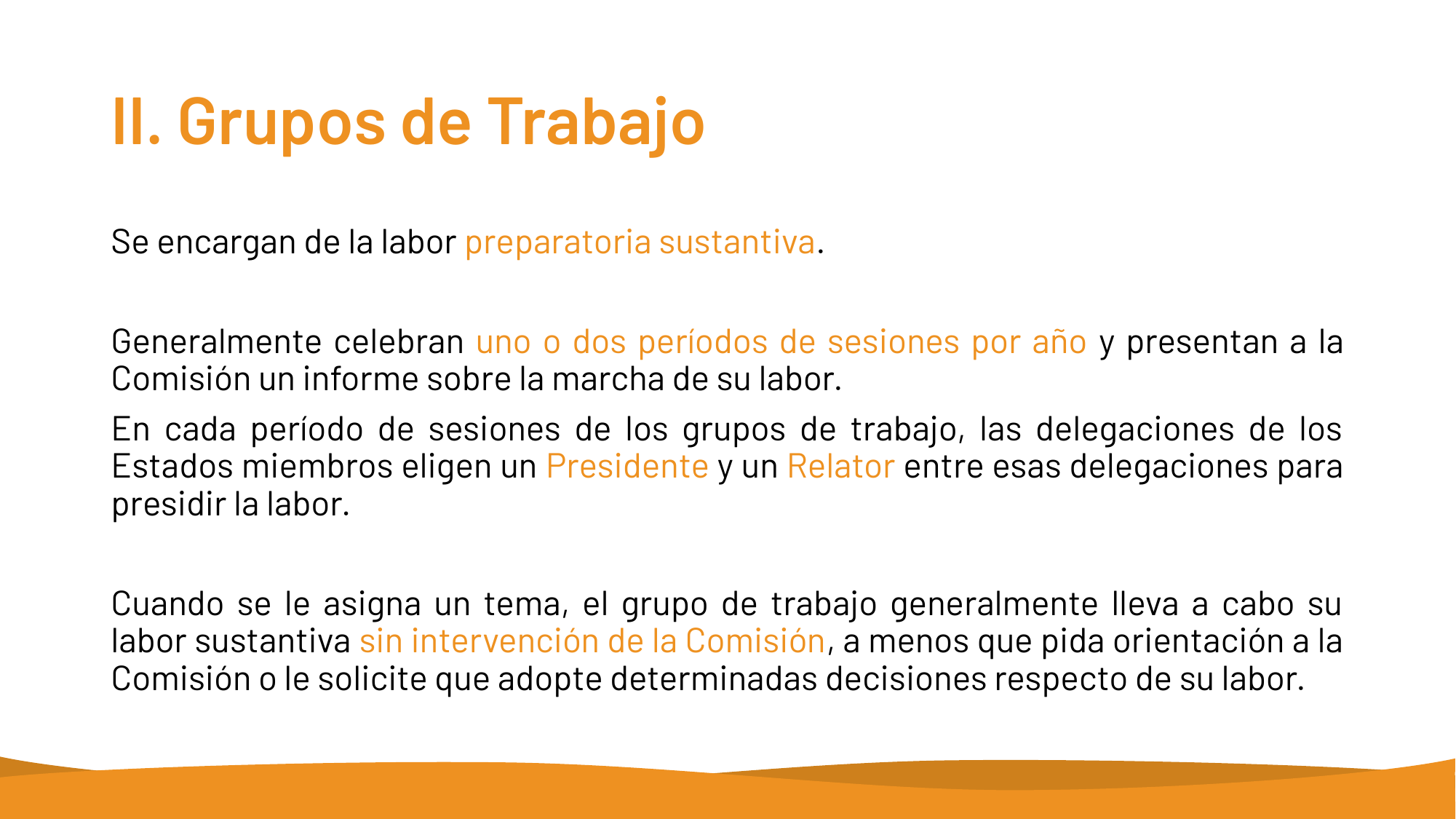

# II. Grupos de Trabajo
Se encargan de la labor preparatoria sustantiva.

Generalmente celebran uno o dos períodos de sesiones por año y presentan a la Comisión un informe sobre la marcha de su labor.
En cada período de sesiones de los grupos de trabajo, las delegaciones de los Estados miembros eligen un Presidente y un Relator entre esas delegaciones para presidir la labor.

Cuando se le asigna un tema, el grupo de trabajo generalmente lleva a cabo su labor sustantiva sin intervención de la Comisión, a menos que pida orientación a la Comisión o le solicite que adopte determinadas decisiones respecto de su labor.